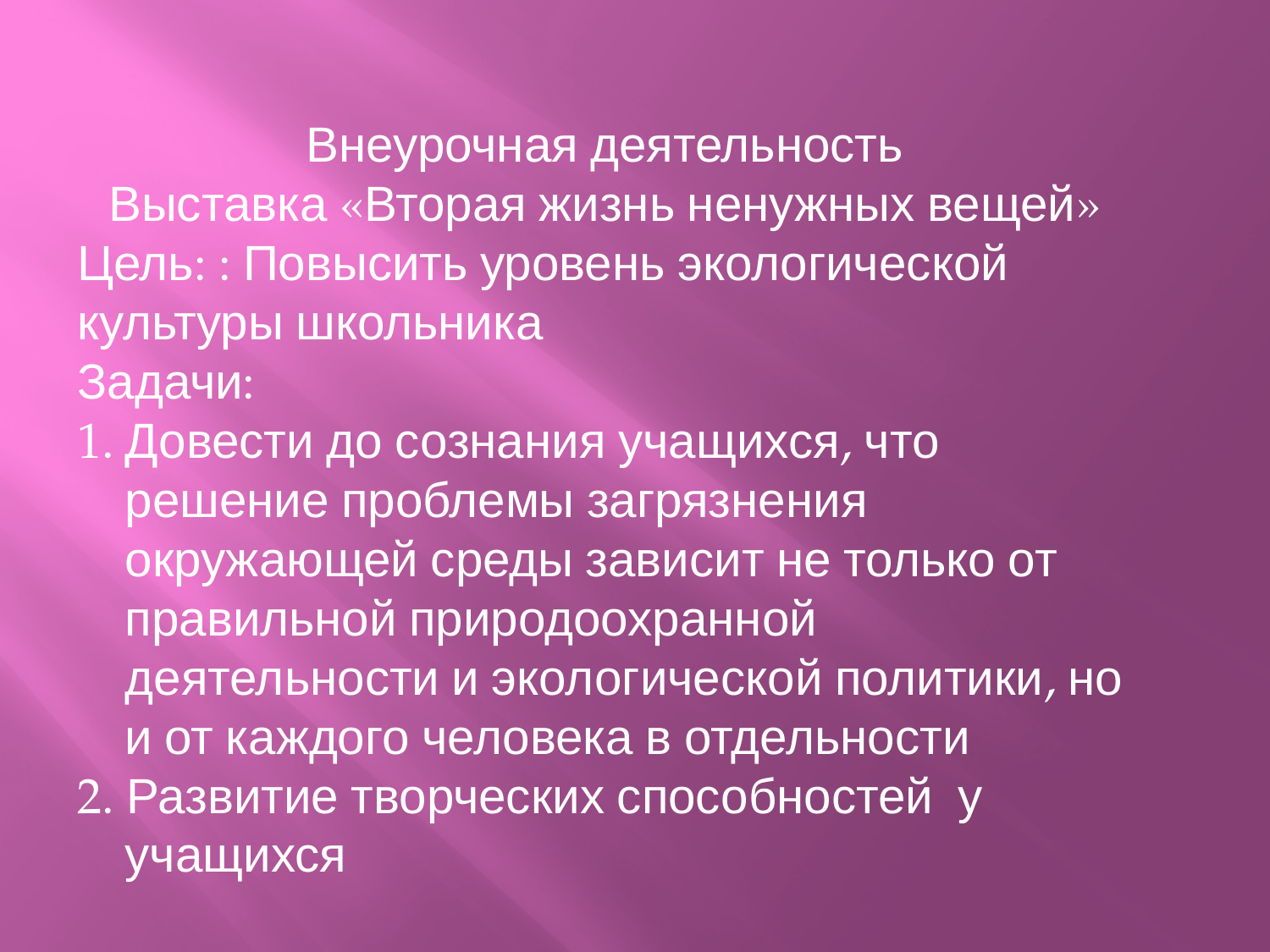

Внеурочная деятельность
Выставка «Вторая жизнь ненужных вещей»
Цель: : Повысить уровень экологической культуры школьника
Задачи:
Довести до сознания учащихся, что решение проблемы загрязнения окружающей среды зависит не только от правильной природоохранной деятельности и экологической политики, но и от каждого человека в отдельности
2. Развитие творческих способностей  у учащихся